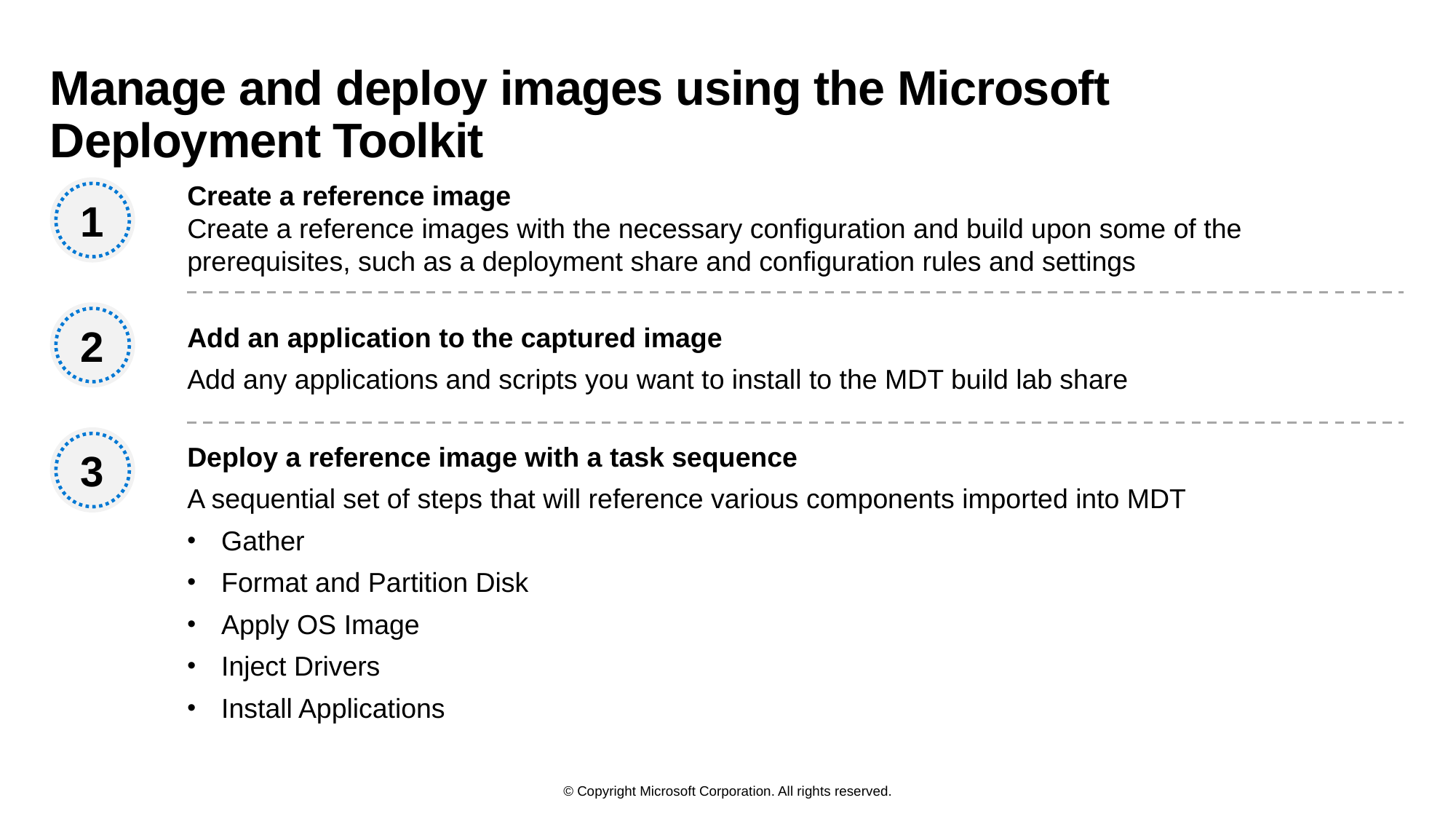

# Manage and deploy images using the Microsoft Deployment Toolkit
Create a reference image
Create a reference images with the necessary configuration and build upon some of the prerequisites, such as a deployment share and configuration rules and settings
1

2

Add an application to the captured image
Add any applications and scripts you want to install to the MDT build lab share
3

Deploy a reference image with a task sequence
A sequential set of steps that will reference various components imported into MDT
Gather
Format and Partition Disk
Apply OS Image
Inject Drivers
Install Applications